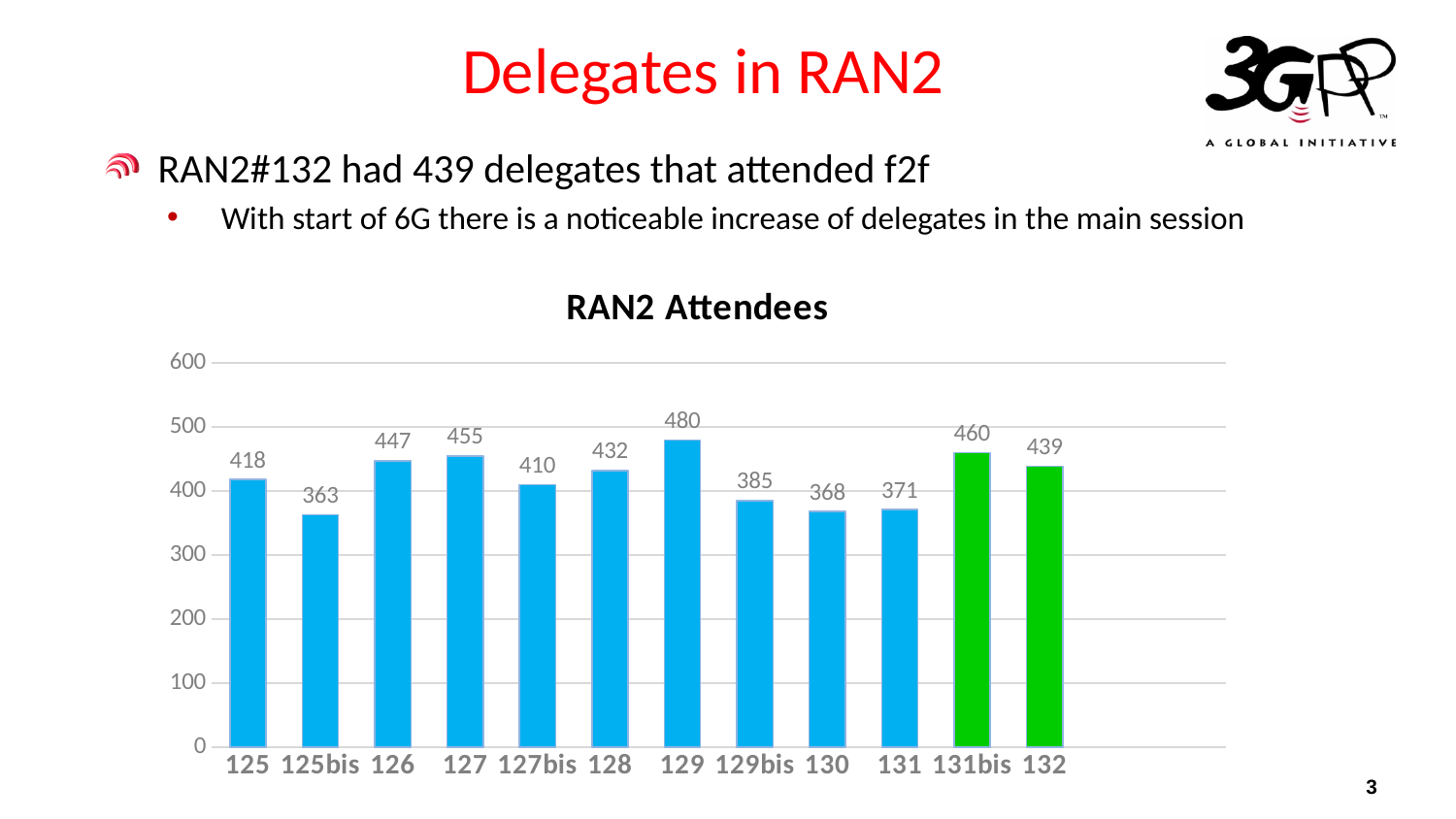

# Delegates in RAN2
RAN2#132 had 439 delegates that attended f2f
With start of 6G there is a noticeable increase of delegates in the main session

### Chart: RAN2 Attendees

| Category | Attendees |
|---|---|
| 125 | 418.0 |
| 125bis | 363.0 |
| 126 | 447.0 |
| 127 | 455.0 |
| 127bis | 410.0 |
| 128 | 432.0 |
| 129 | 480.0 |
| 129bis | 385.0 |
| 130 | 368.0 |
| 131 | 371.0 |
| 131bis | 460.0 |
| 132 | 439.0 |